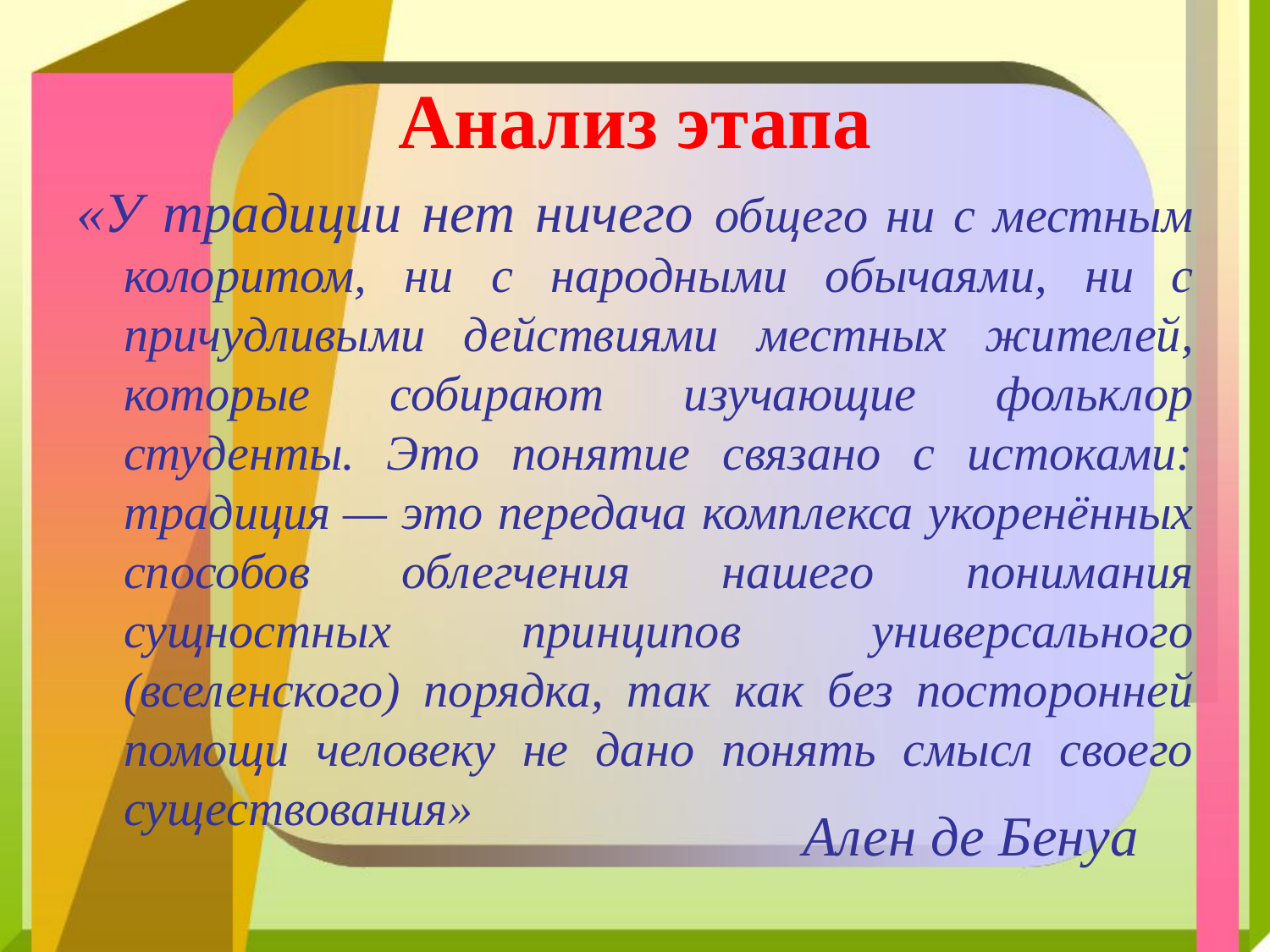

# Анализ этапа
«У традиции нет ничего общего ни с местным колоритом, ни с народными обычаями, ни с причудливыми действиями местных жителей, которые собирают изучающие фольклор студенты. Это понятие связано с истоками: традиция — это передача комплекса укоренённых способов облегчения нашего понимания сущностных принципов универсального (вселенского) порядка, так как без посторонней помощи человеку не дано понять смысл своего существования»
Ален де Бенуа